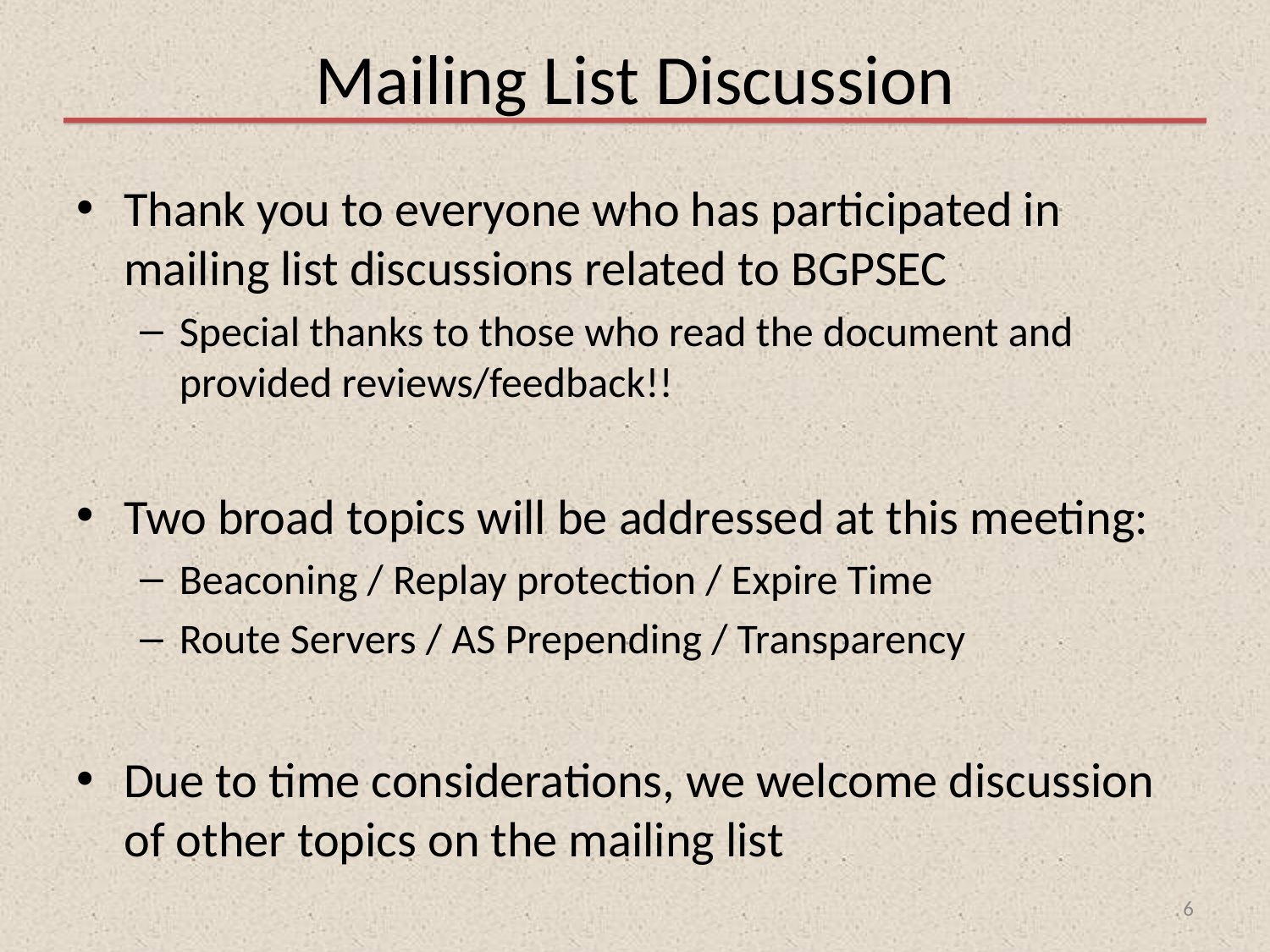

# Mailing List Discussion
Thank you to everyone who has participated in mailing list discussions related to BGPSEC
Special thanks to those who read the document and provided reviews/feedback!!

Two broad topics will be addressed at this meeting:
Beaconing / Replay protection / Expire Time
Route Servers / AS Prepending / Transparency

Due to time considerations, we welcome discussion of other topics on the mailing list
6